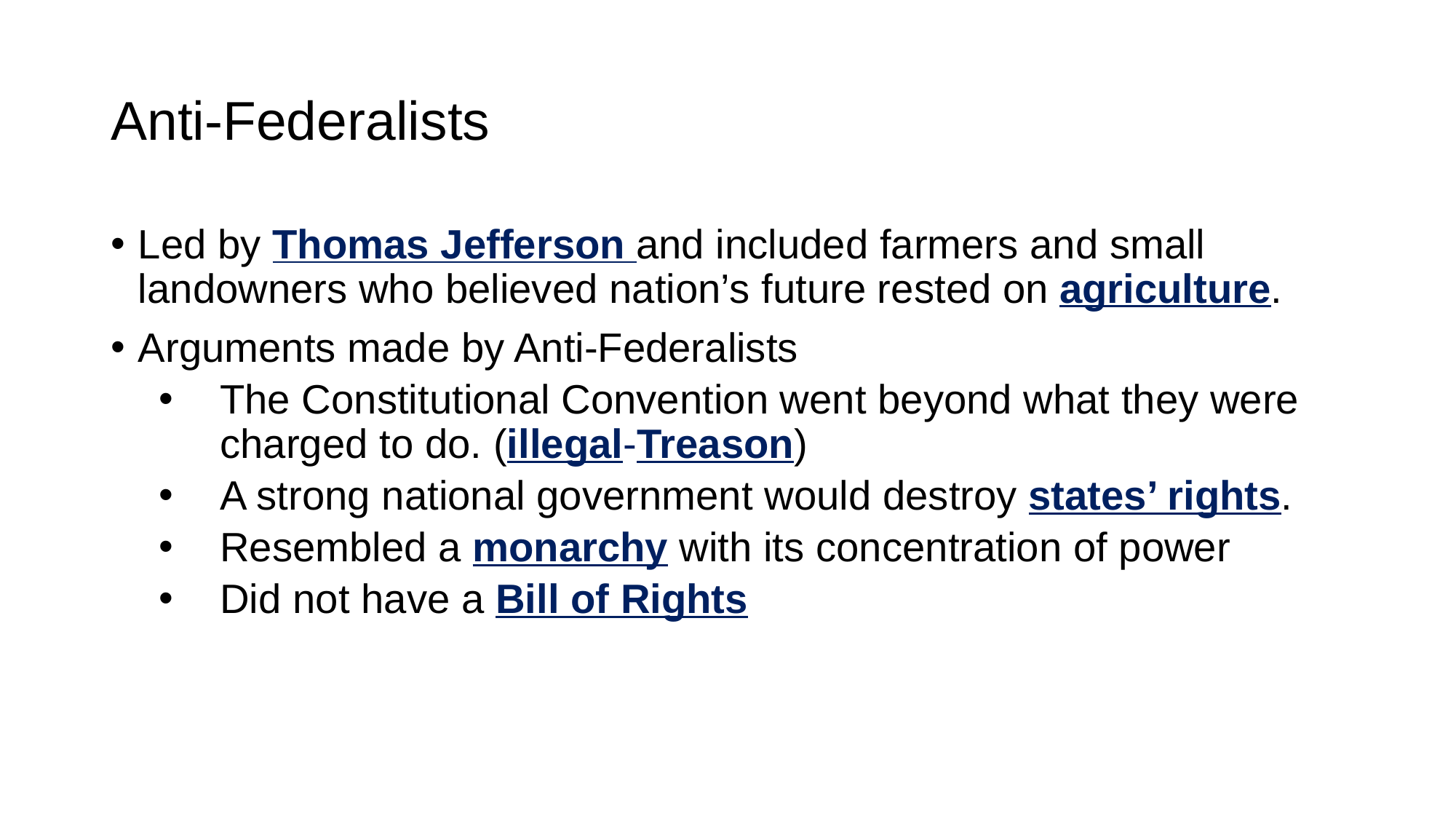

# Anti-Federalists

Led by Thomas Jefferson and included farmers and small landowners who believed nation’s future rested on agriculture.
Arguments made by Anti-Federalists
The Constitutional Convention went beyond what they were charged to do. (illegal-Treason)
A strong national government would destroy states’ rights.
Resembled a monarchy with its concentration of power
Did not have a Bill of Rights